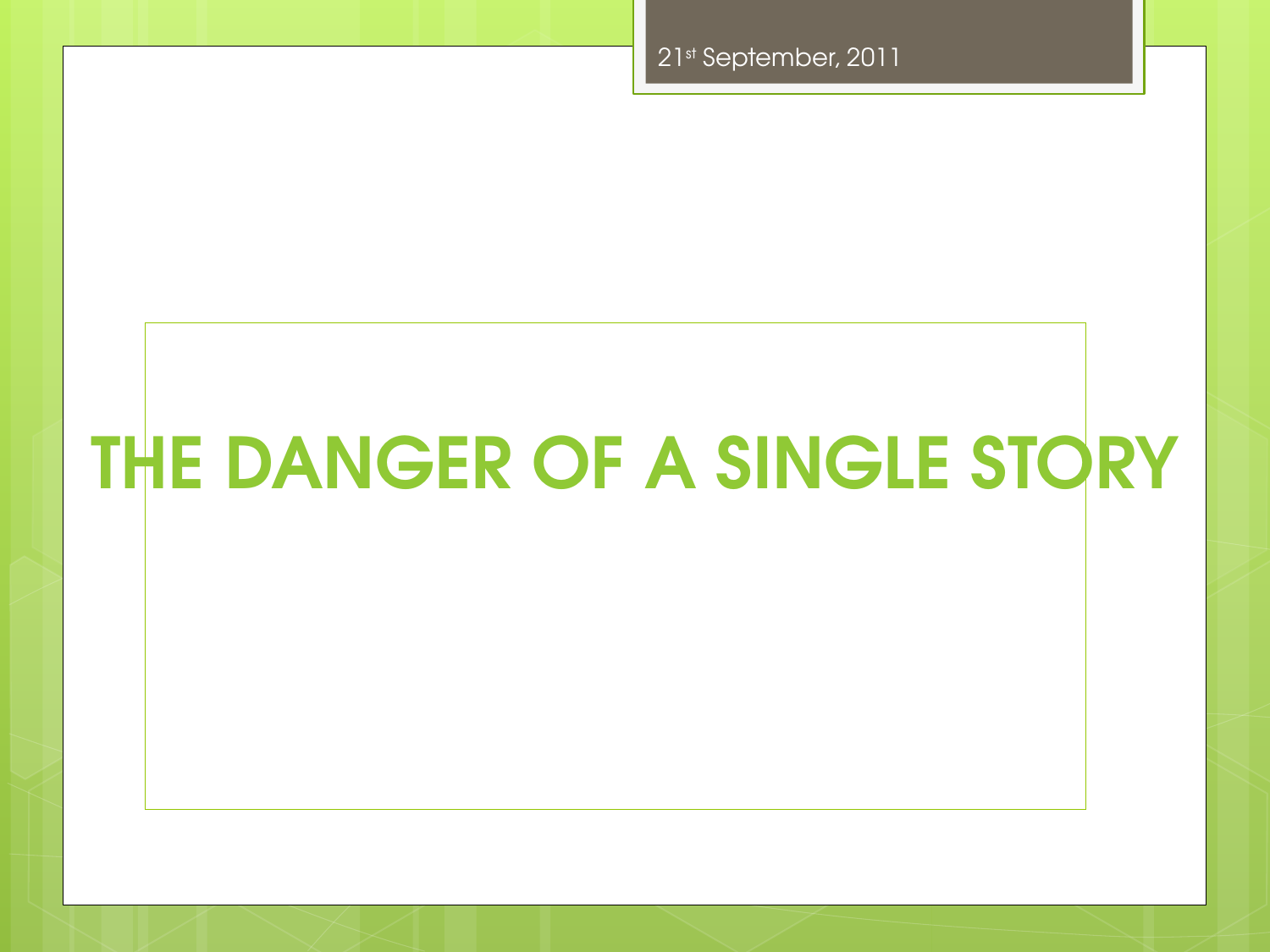

21st September, 2011
#

The Danger of a single story